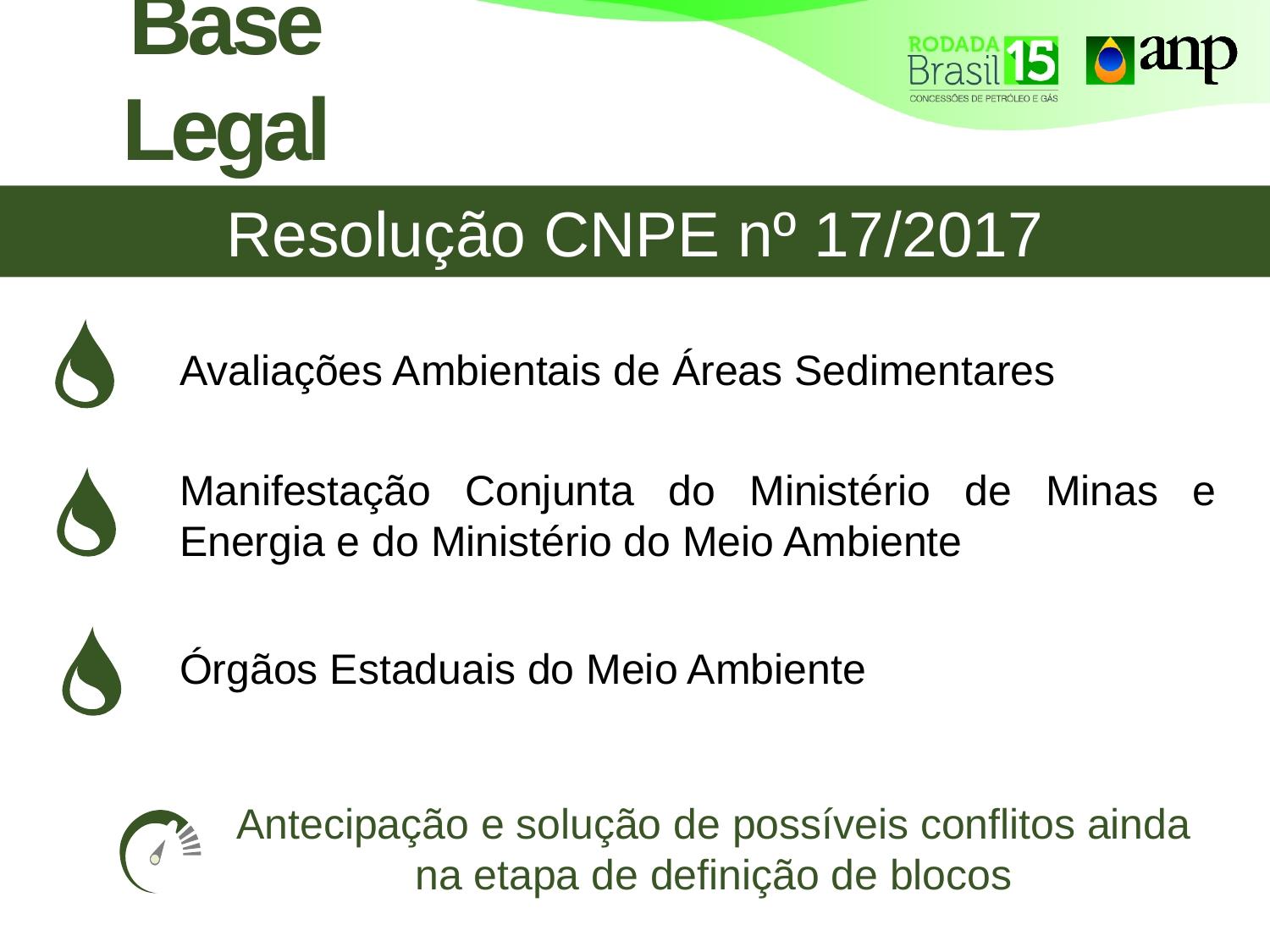

Base Legal

Resolução CNPE nº 17/2017
Diretrizes para a realização de licitações de ocos exploratórios

Avaliações Ambientais de Áreas Sedimentares
Manifestação Conjunta do Ministério de Minas e Energia e do Ministério do Meio Ambiente

Órgãos Estaduais do Meio Ambiente
Antecipação e solução de possíveis conflitos ainda na etapa de definição de blocos